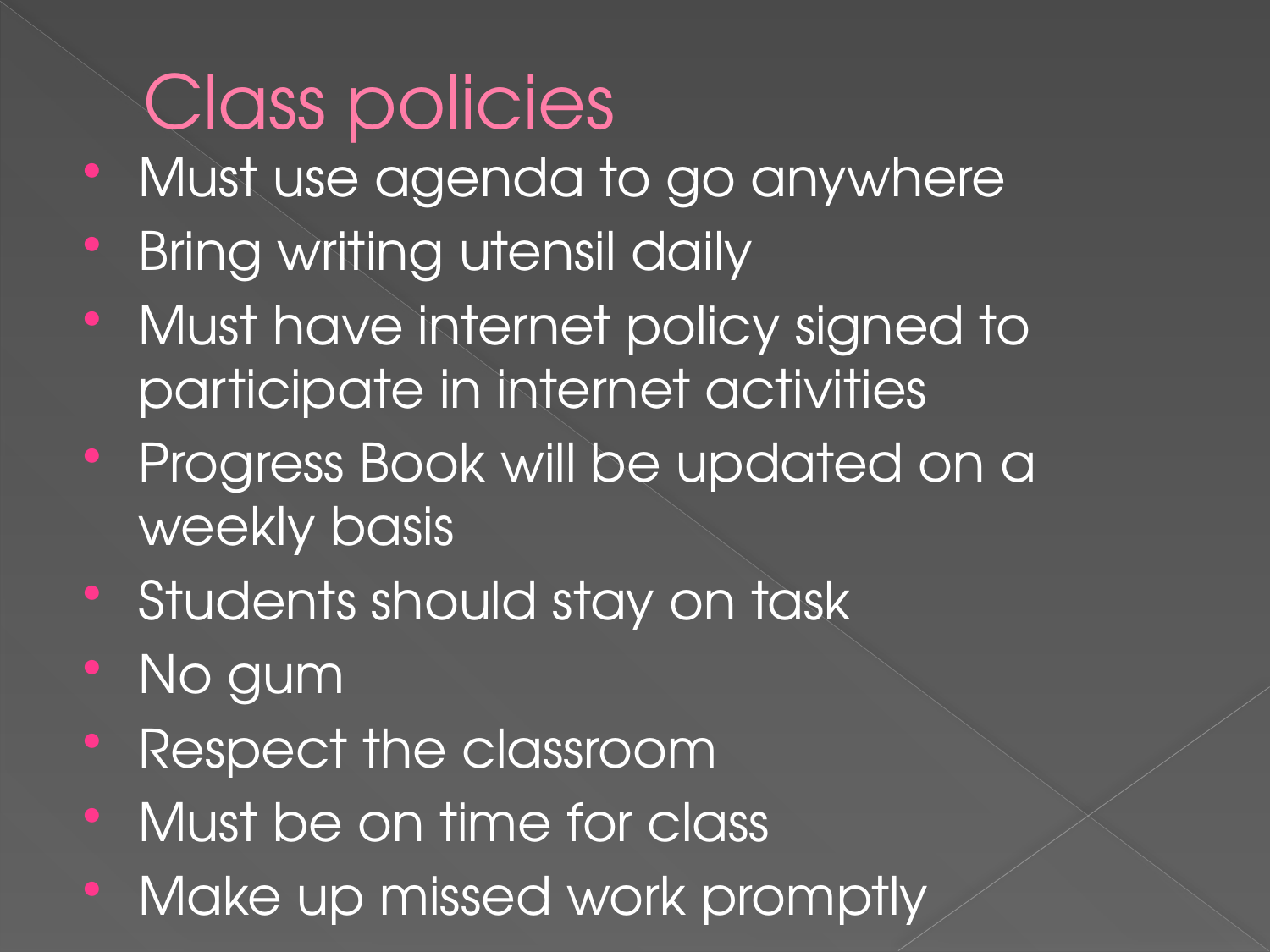

# Class policies
Must use agenda to go anywhere
Bring writing utensil daily
Must have internet policy signed to participate in internet activities
Progress Book will be updated on a weekly basis
Students should stay on task
No gum
Respect the classroom
Must be on time for class
Make up missed work promptly